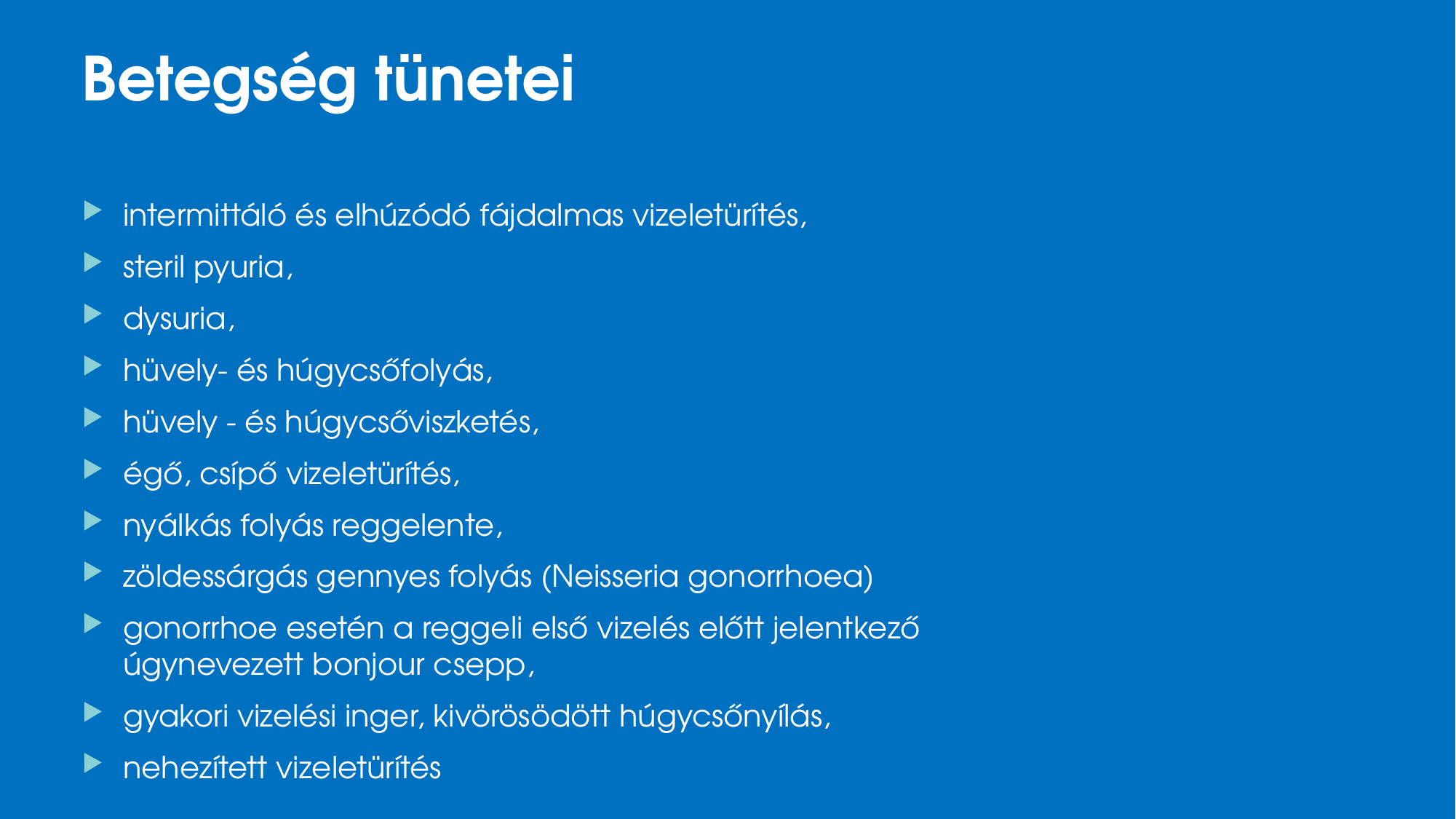

# Betegség tünetei
intermittáló és elhúzódó fájdalmas vizeletürítés,
steril pyuria,
dysuria,
hüvely- és húgycsőfolyás,
hüvely - és húgycsőviszketés,
égő, csípő vizeletürítés,
nyálkás folyás reggelente,
zöldessárgás gennyes folyás (Neisseria gonorrhoea)
gonorrhoe esetén a reggeli első vizelés előtt jelentkező úgynevezett bonjour csepp,
gyakori vizelési inger, kivörösödött húgycsőnyílás,
nehezített vizeletürítés